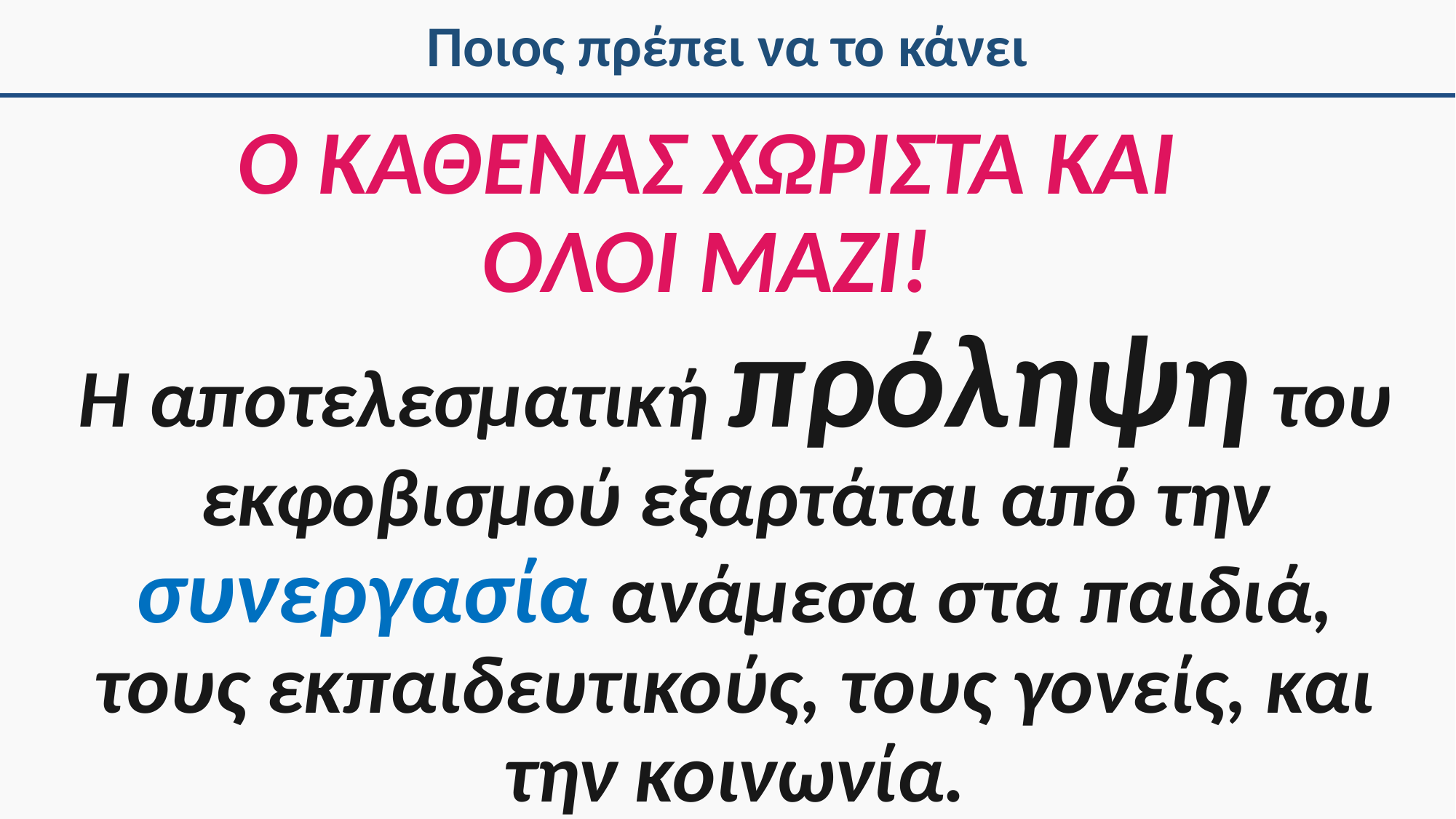

# Ποιος πρέπει να το κάνει
Ο ΚΑΘΕΝΑΣ ΧΩΡΙΣΤΑ ΚΑΙ ΟΛΟΙ ΜΑΖΙ!

Η αποτελεσματική πρόληψη του εκφοβισμού εξαρτάται από την συνεργασία ανάμεσα στα παιδιά, τους εκπαιδευτικούς, τους γονείς, και την κοινωνία.